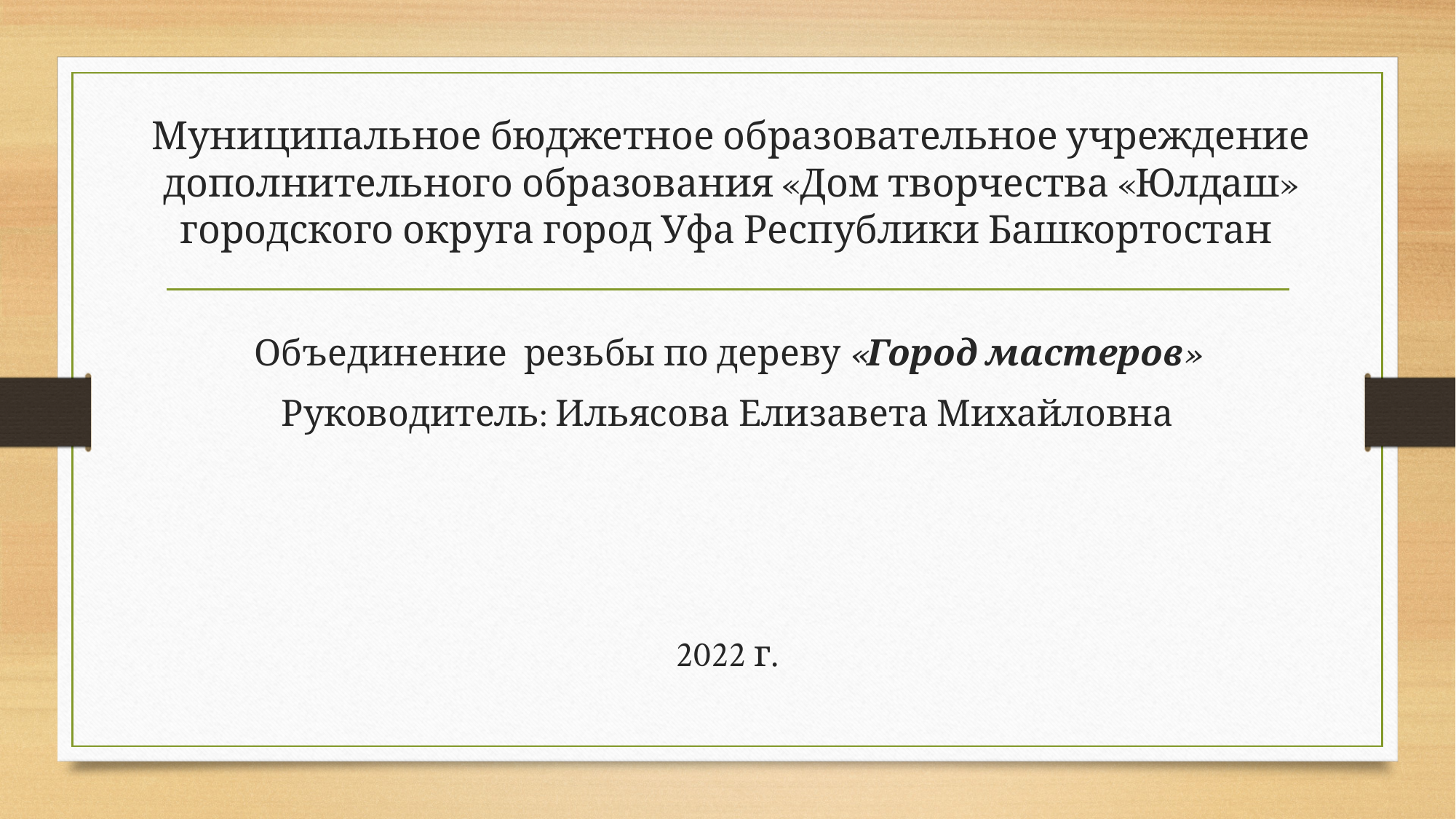

# Муниципальное бюджетное образовательное учреждение дополнительного образования «Дом творчества «Юлдаш» городского округа город Уфа Республики Башкортостан
Объединение  резьбы по дереву «Город мастеров»
Руководитель: Ильясова Елизавета Михайловна

2022 г.